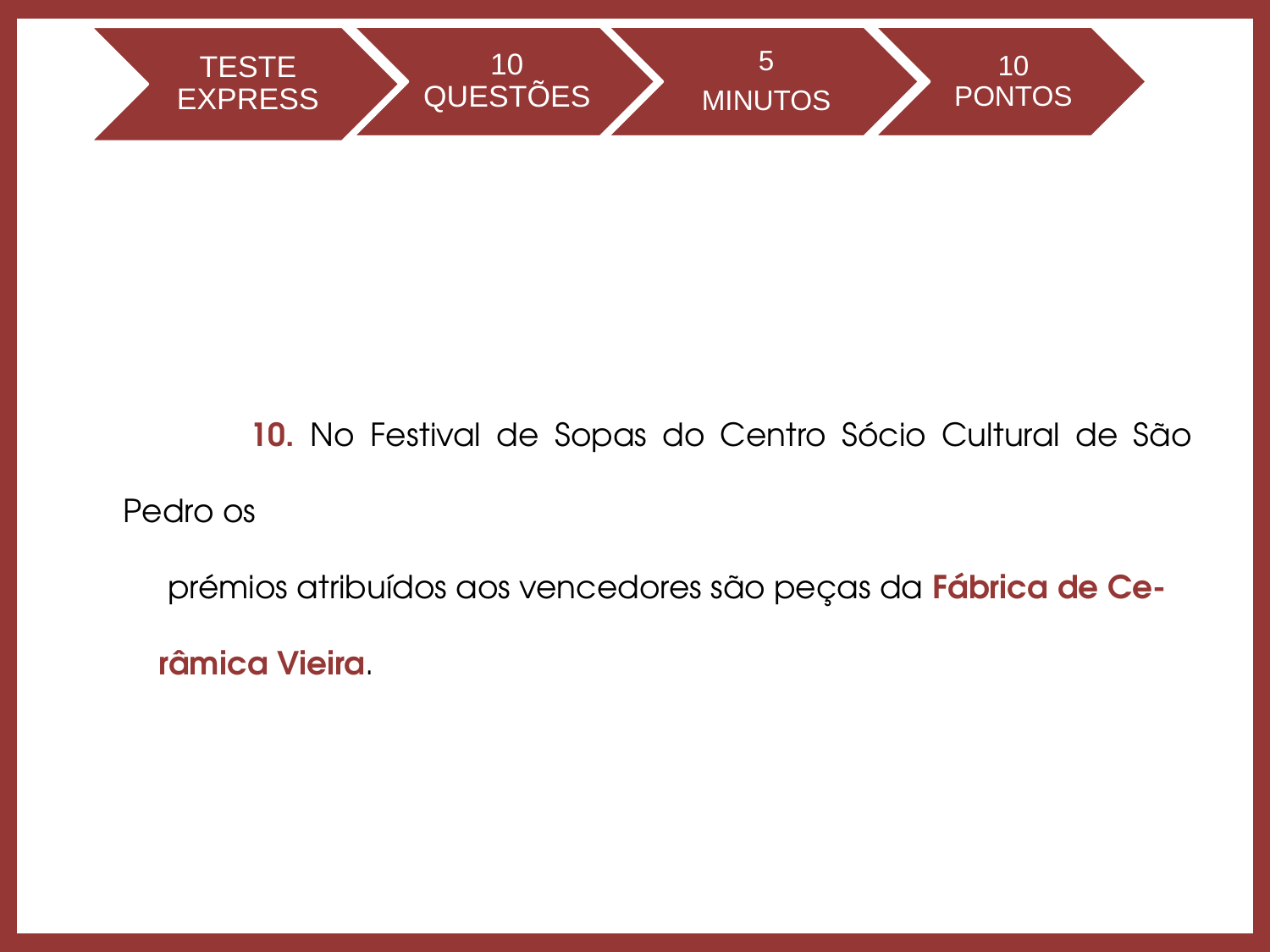

TESTE EXPRESS
10 QUESTÕES
5
MINUTOS
10 PONTOS
	10. No Festival de Sopas do Centro Sócio Cultural de São Pedro os
     prémios atribuídos aos vencedores são peças da Fábrica de Ce-
    râmica Vieira.